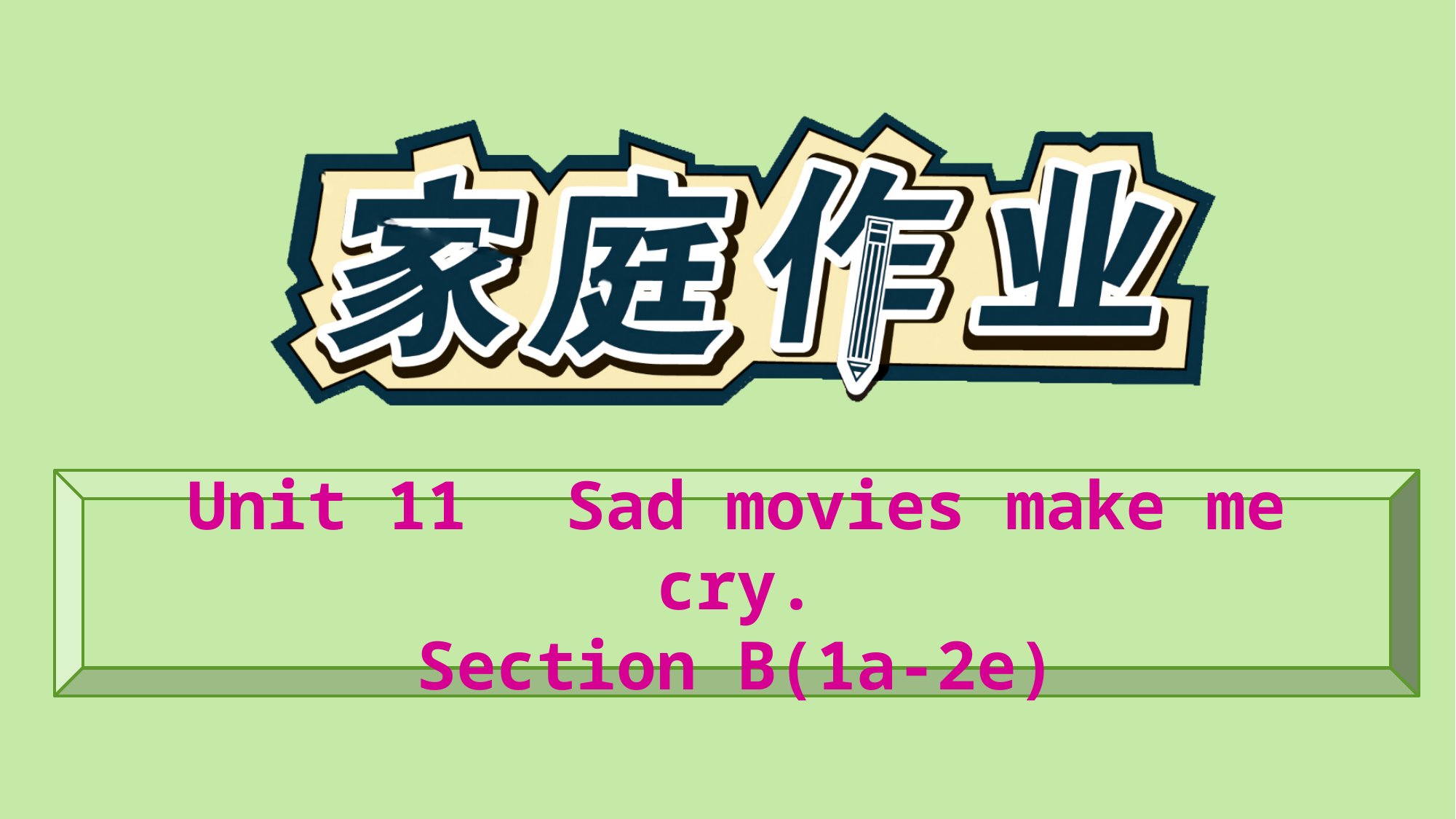

Unit 11　Sad movies make me cry.
Section B(1a-2e)